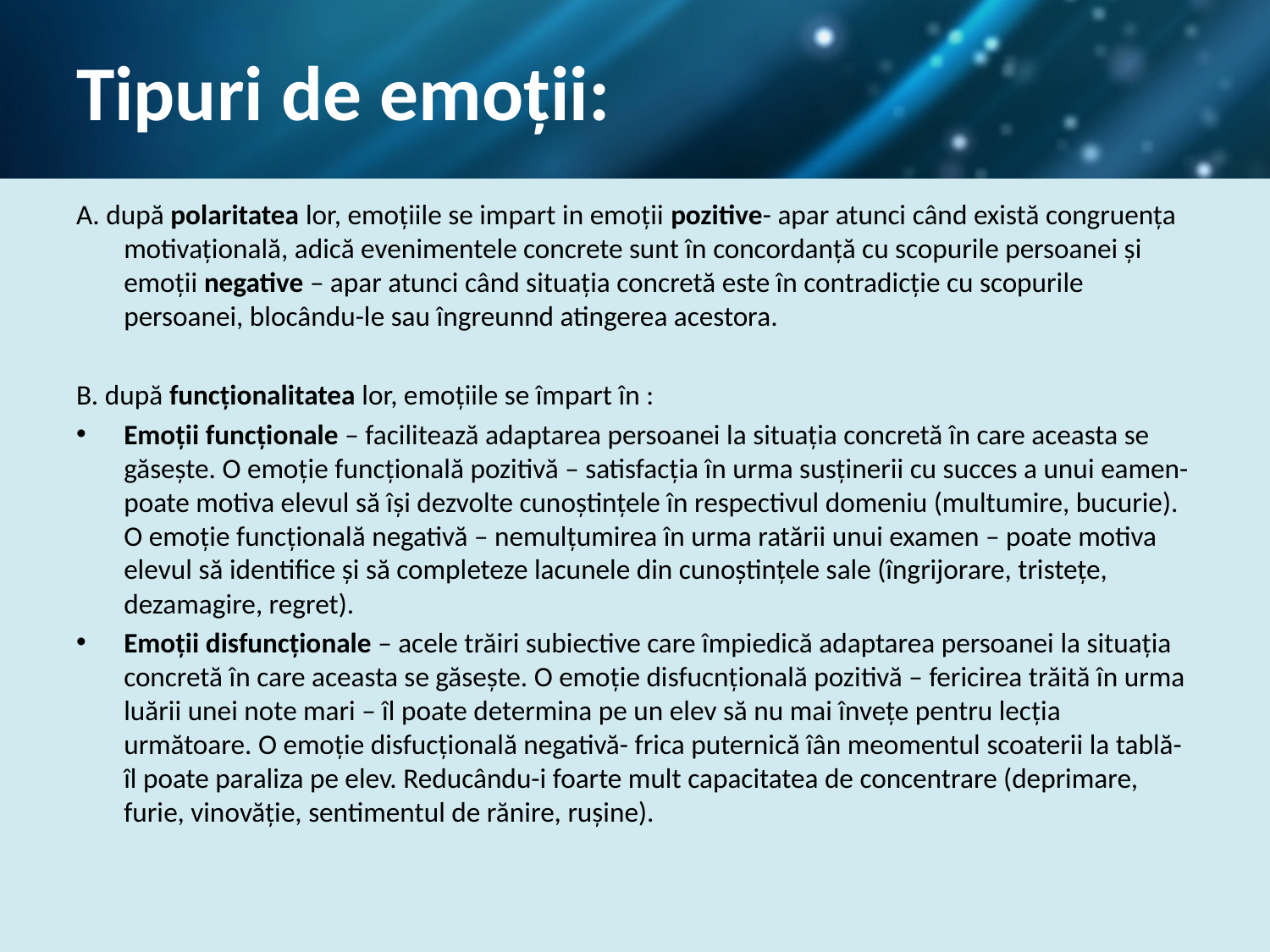

# Tipuri de emoţii:
A. după polaritatea lor, emoţiile se impart in emoţii pozitive- apar atunci când există congruenţa motivaţională, adică evenimentele concrete sunt în concordanţă cu scopurile persoanei şi emoţii negative – apar atunci când situaţia concretă este în contradicţie cu scopurile persoanei, blocându-le sau îngreunnd atingerea acestora.

B. după funcţionalitatea lor, emoţiile se împart în :
Emoţii funcţionale – facilitează adaptarea persoanei la situaţia concretă în care aceasta se găseşte. O emoţie funcţională pozitivă – satisfacţia în urma susţinerii cu succes a unui eamen- poate motiva elevul să îşi dezvolte cunoştinţele în respectivul domeniu (multumire, bucurie). O emoţie funcţională negativă – nemulţumirea în urma ratării unui examen – poate motiva elevul să identifice şi să completeze lacunele din cunoştinţele sale (îngrijorare, tristeţe, dezamagire, regret).
Emoţii disfuncţionale – acele trăiri subiective care împiedică adaptarea persoanei la situaţia concretă în care aceasta se găseşte. O emoţie disfucnţională pozitivă – fericirea trăită în urma luării unei note mari – îl poate determina pe un elev să nu mai înveţe pentru lecţia următoare. O emoţie disfucţională negativă- frica puternică îân meomentul scoaterii la tablă- îl poate paraliza pe elev. Reducându-i foarte mult capacitatea de concentrare (deprimare, furie, vinovăţie, sentimentul de rănire, ruşine).